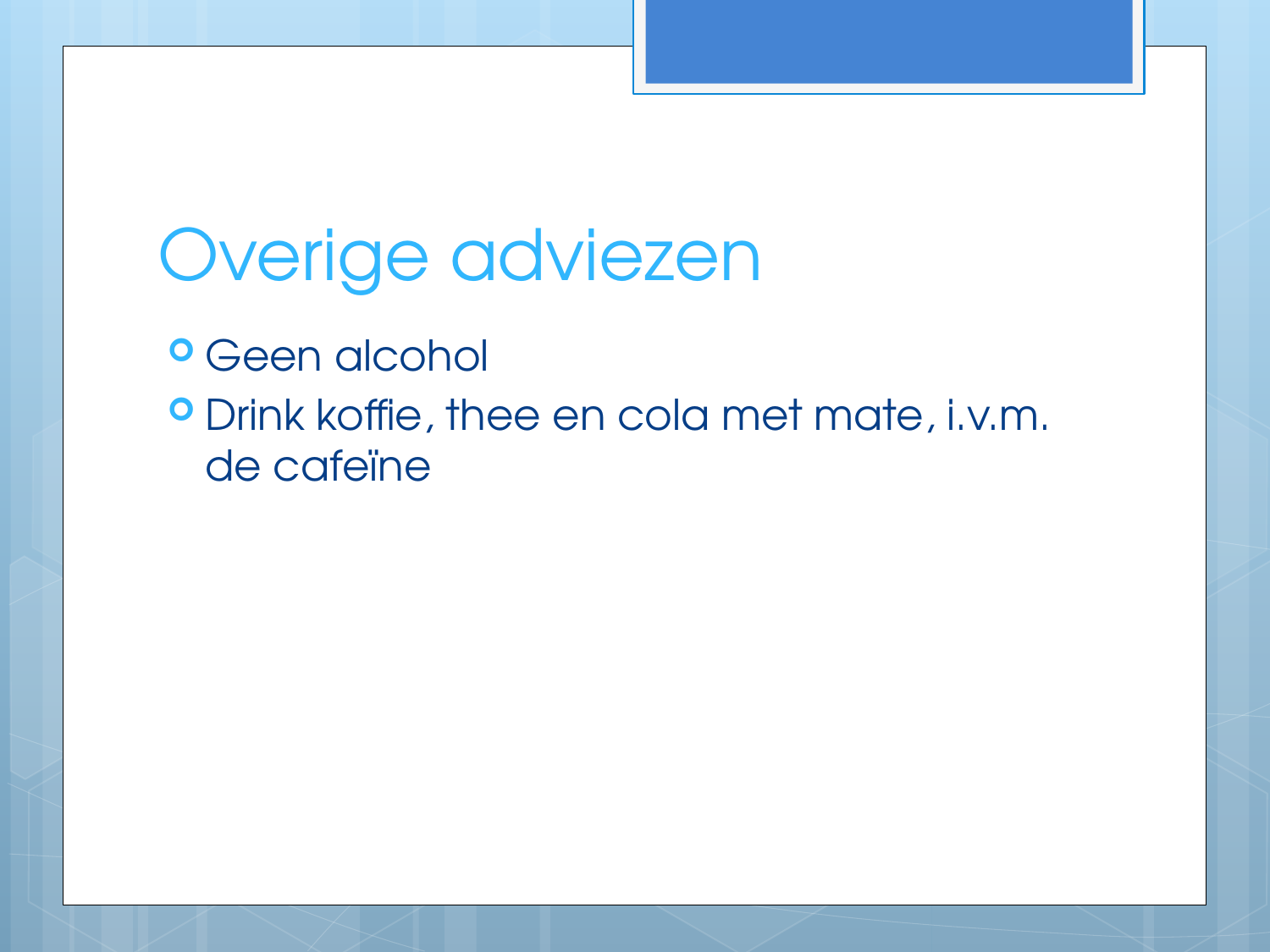

# Overige adviezen
Geen alcohol
Drink koffie, thee en cola met mate, i.v.m. de cafeïne